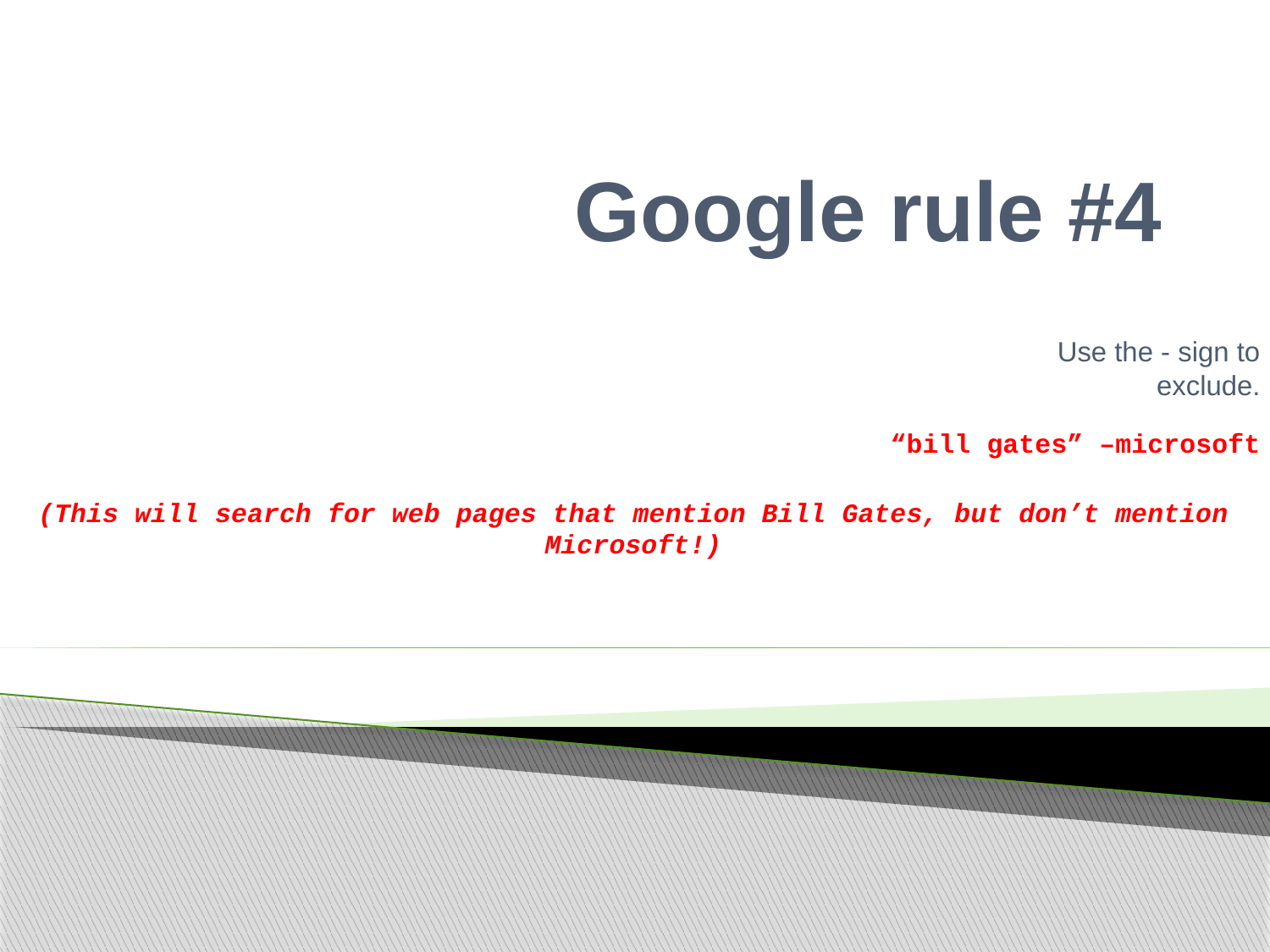

# Google rule #4
Use the - sign to
exclude.

“bill gates” –microsoft

(This will search for web pages that mention Bill Gates, but don’t mention Microsoft!)